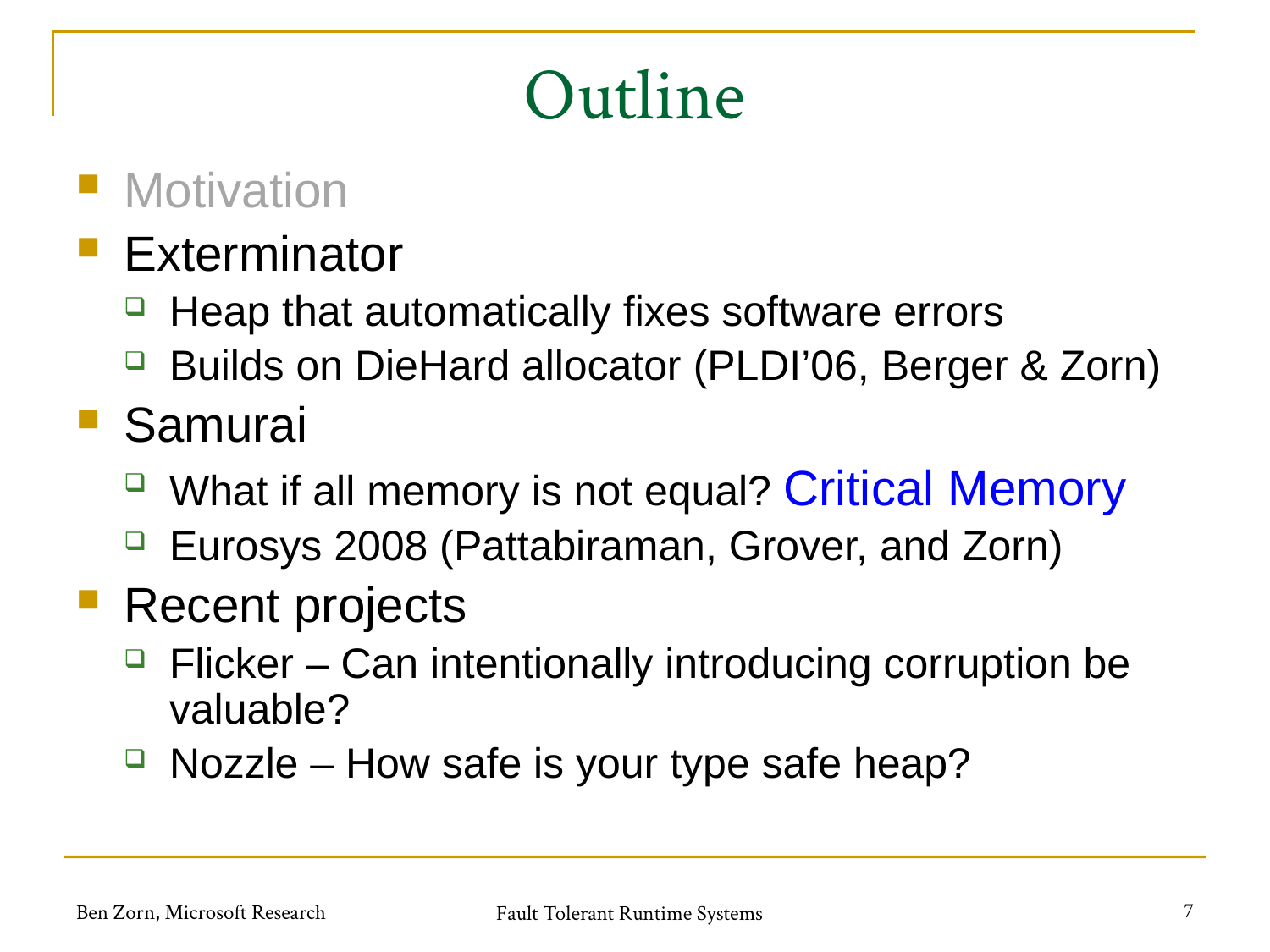

# Outline
Motivation
Exterminator
Heap that automatically fixes software errors
Builds on DieHard allocator (PLDI’06, Berger & Zorn)
Samurai
What if all memory is not equal? Critical Memory
Eurosys 2008 (Pattabiraman, Grover, and Zorn)
Recent projects
Flicker – Can intentionally introducing corruption be valuable?
Nozzle – How safe is your type safe heap?

Ben Zorn, Microsoft Research
7
Fault Tolerant Runtime Systems